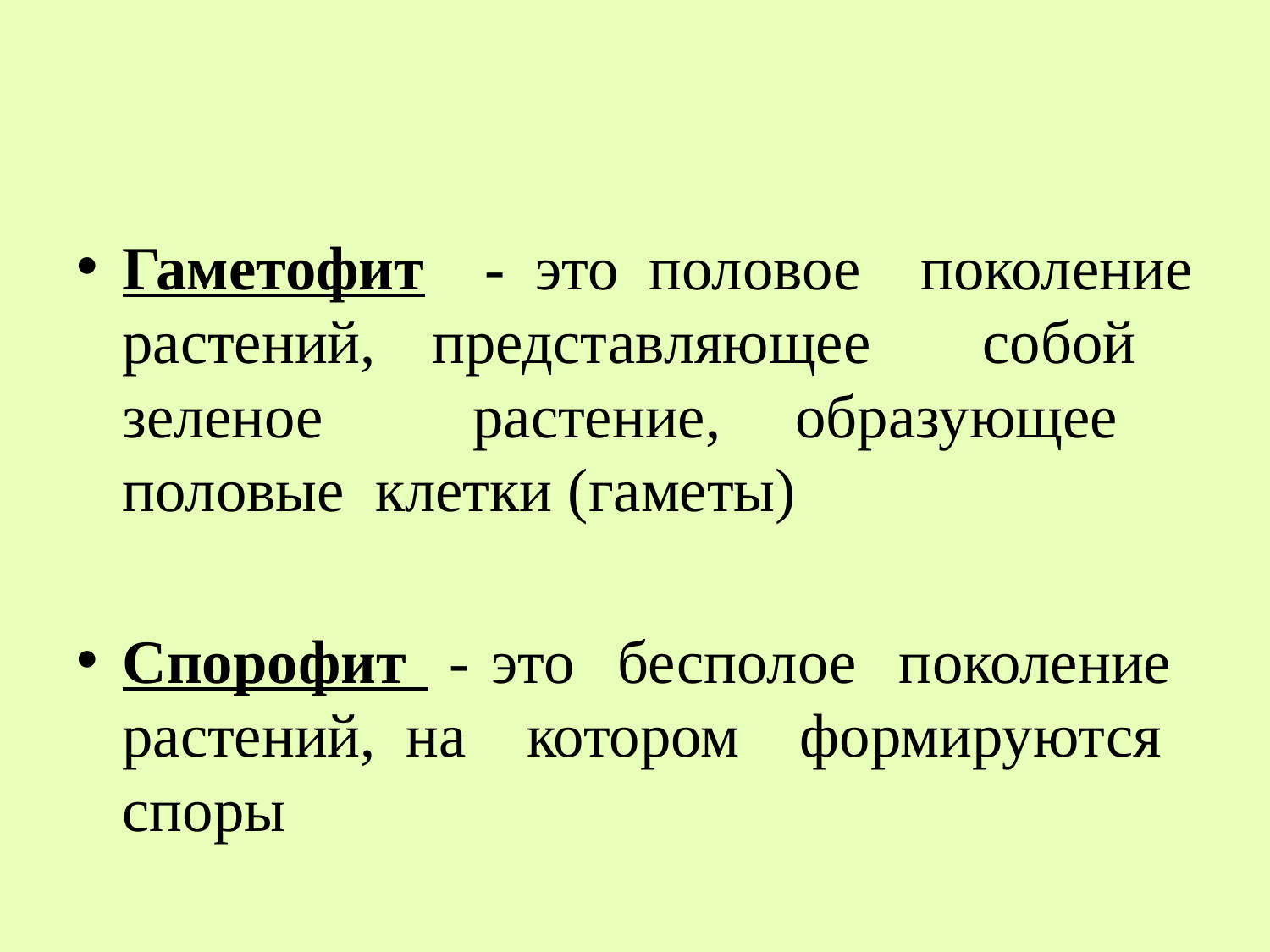

#
Гаметофит  - это половое  поколение растений, представляющее  собой  зеленое  растение, образующее  половые  клетки (гаметы)

Спорофит  - это  бесполое  поколение  растений, на  котором  формируются  споры